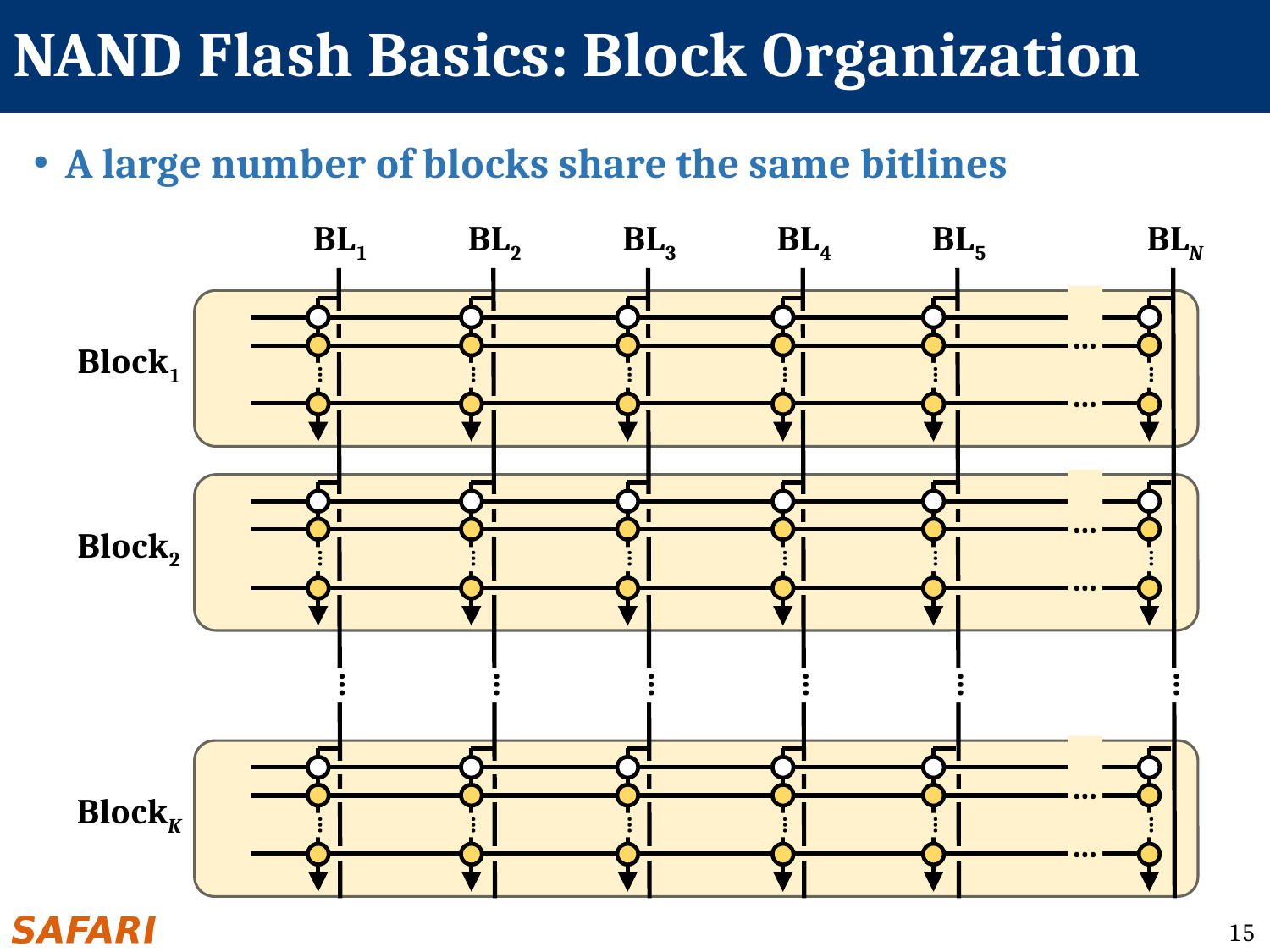

# NAND Flash Basics: Block Organization
A large number of blocks share the same bitlines
BL1
BL2
BL3
BL4
BL5
BLN

…

…

…

…

…

…

…

…
Block1
…

…

…

…

…

…

…

…

…
Block2
…
…
…
…
…
…
…

…

…

…

…

…

…

…

…
BlockK
…
15